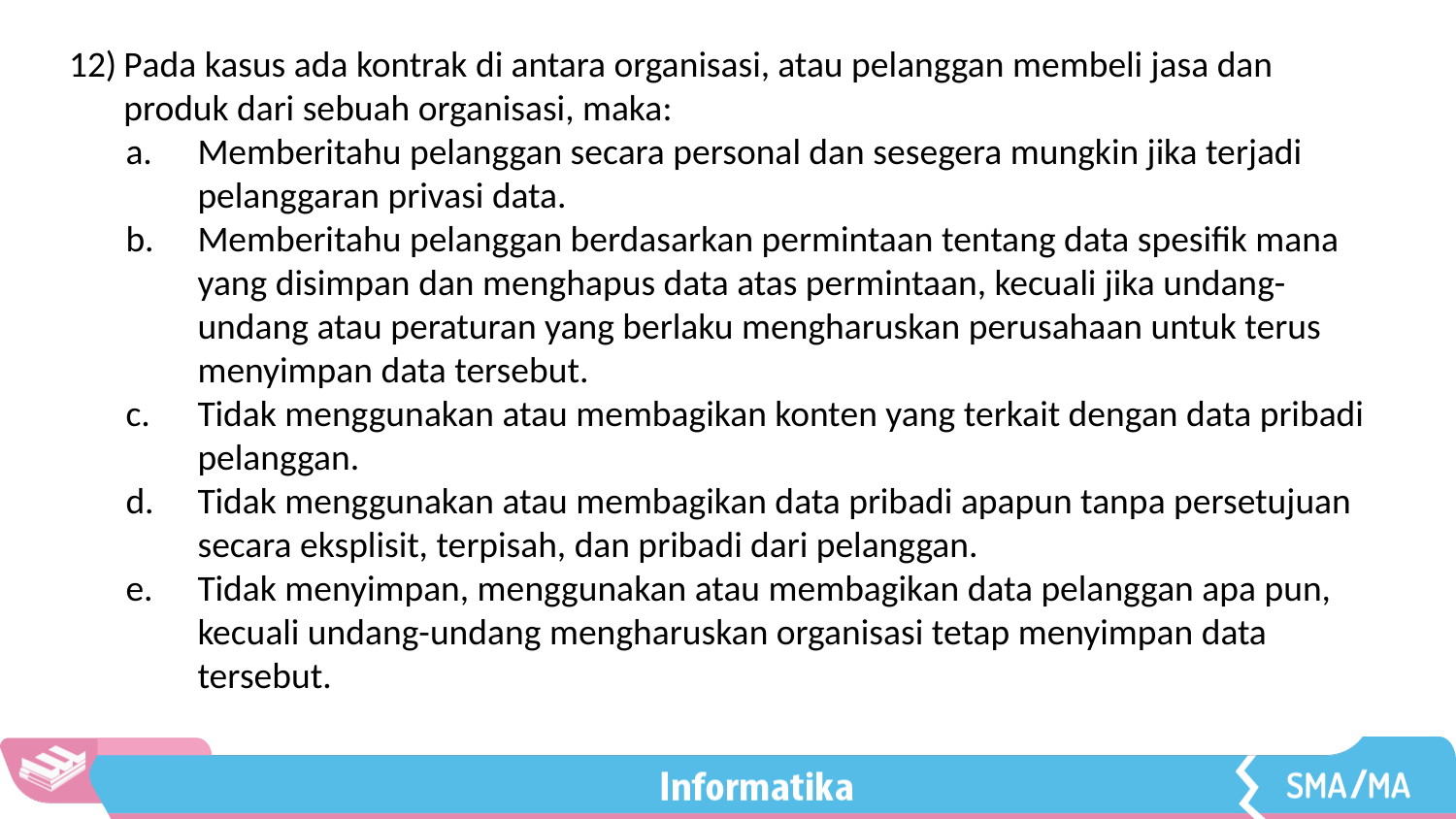

Pada kasus ada kontrak di antara organisasi, atau pelanggan membeli jasa dan produk dari sebuah organisasi, maka:
Memberitahu pelanggan secara personal dan sesegera mungkin jika terjadi pelanggaran privasi data.
Memberitahu pelanggan berdasarkan permintaan tentang data spesifik mana yang disimpan dan menghapus data atas permintaan, kecuali jika undang-undang atau peraturan yang berlaku mengharuskan perusahaan untuk terus menyimpan data tersebut.
Tidak menggunakan atau membagikan konten yang terkait dengan data pribadi pelanggan.
Tidak menggunakan atau membagikan data pribadi apapun tanpa persetujuan secara eksplisit, terpisah, dan pribadi dari pelanggan.
Tidak menyimpan, menggunakan atau membagikan data pelanggan apa pun, kecuali undang-undang mengharuskan organisasi tetap menyimpan data tersebut.